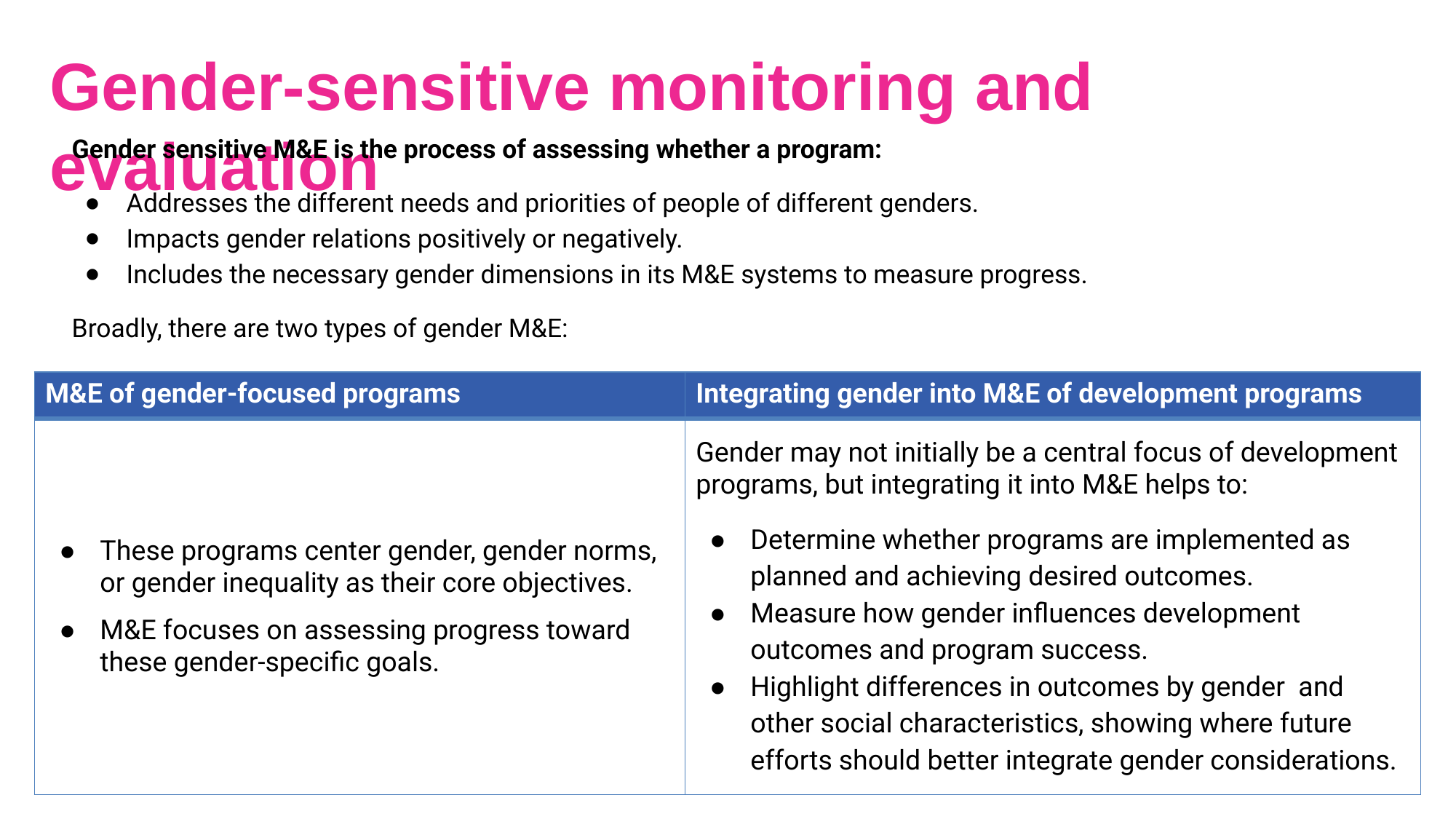

# Gender-sensitive monitoring and evaluation
Gender sensitive M&E is the process of assessing whether a program:
Addresses the different needs and priorities of people of different genders.
Impacts gender relations positively or negatively.
Includes the necessary gender dimensions in its M&E systems to measure progress.
Broadly, there are two types of gender M&E:

| M&E of gender-focused programs | Integrating gender into M&E of development programs |
| --- | --- |
| These programs center gender, gender norms, or gender inequality as their core objectives. M&E focuses on assessing progress toward these gender-specific goals. | Gender may not initially be a central focus of development programs, but integrating it into M&E helps to: Determine whether programs are implemented as planned and achieving desired outcomes. Measure how gender influences development outcomes and program success. Highlight differences in outcomes by gender and other social characteristics, showing where future efforts should better integrate gender considerations. |